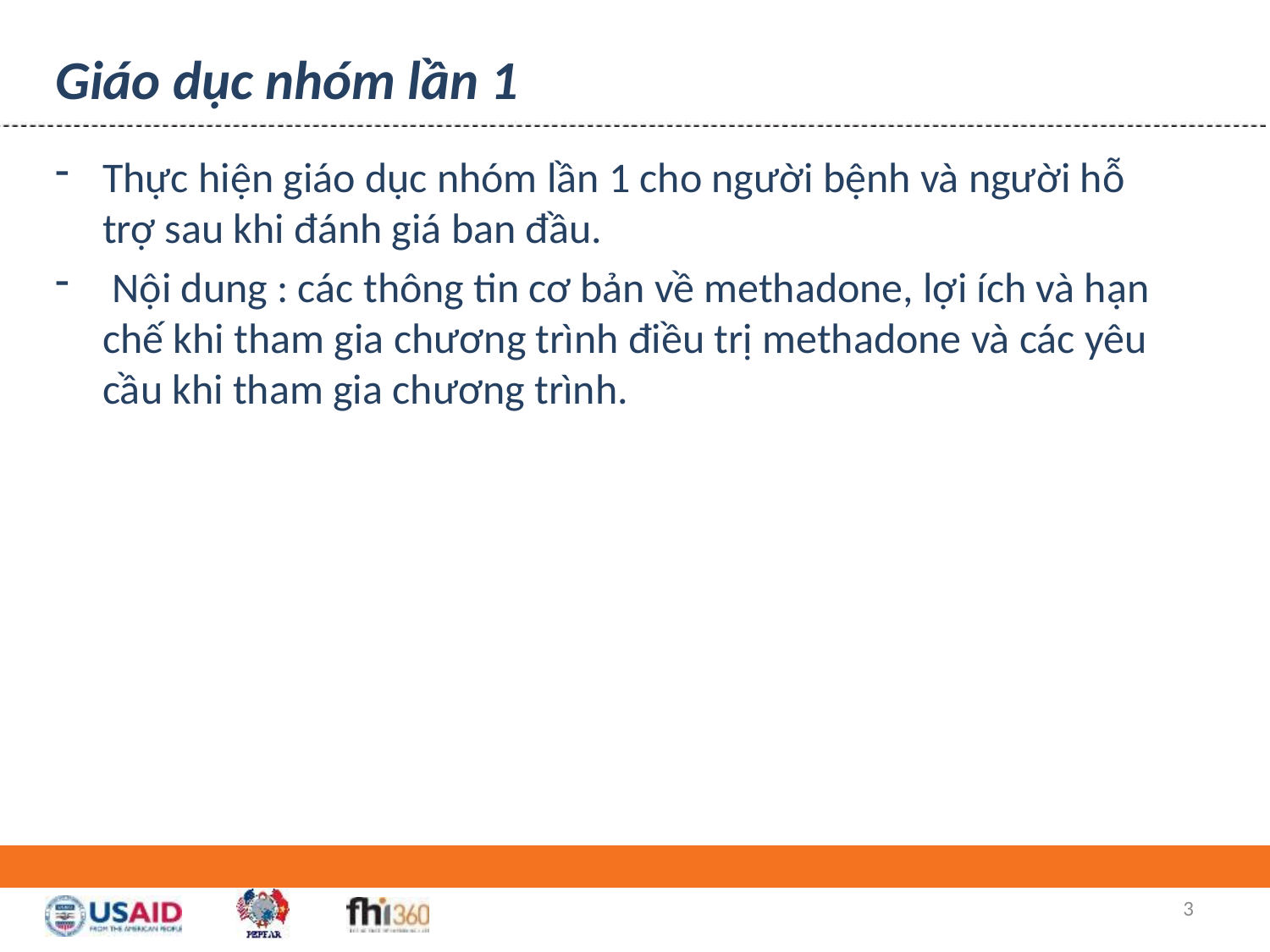

# Giáo dục nhóm lần 1
Thực hiện giáo dục nhóm lần 1 cho người bệnh và người hỗ trợ sau khi đánh giá ban đầu.
 Nội dung : các thông tin cơ bản về methadone, lợi ích và hạn chế khi tham gia chương trình điều trị methadone và các yêu cầu khi tham gia chương trình.

3